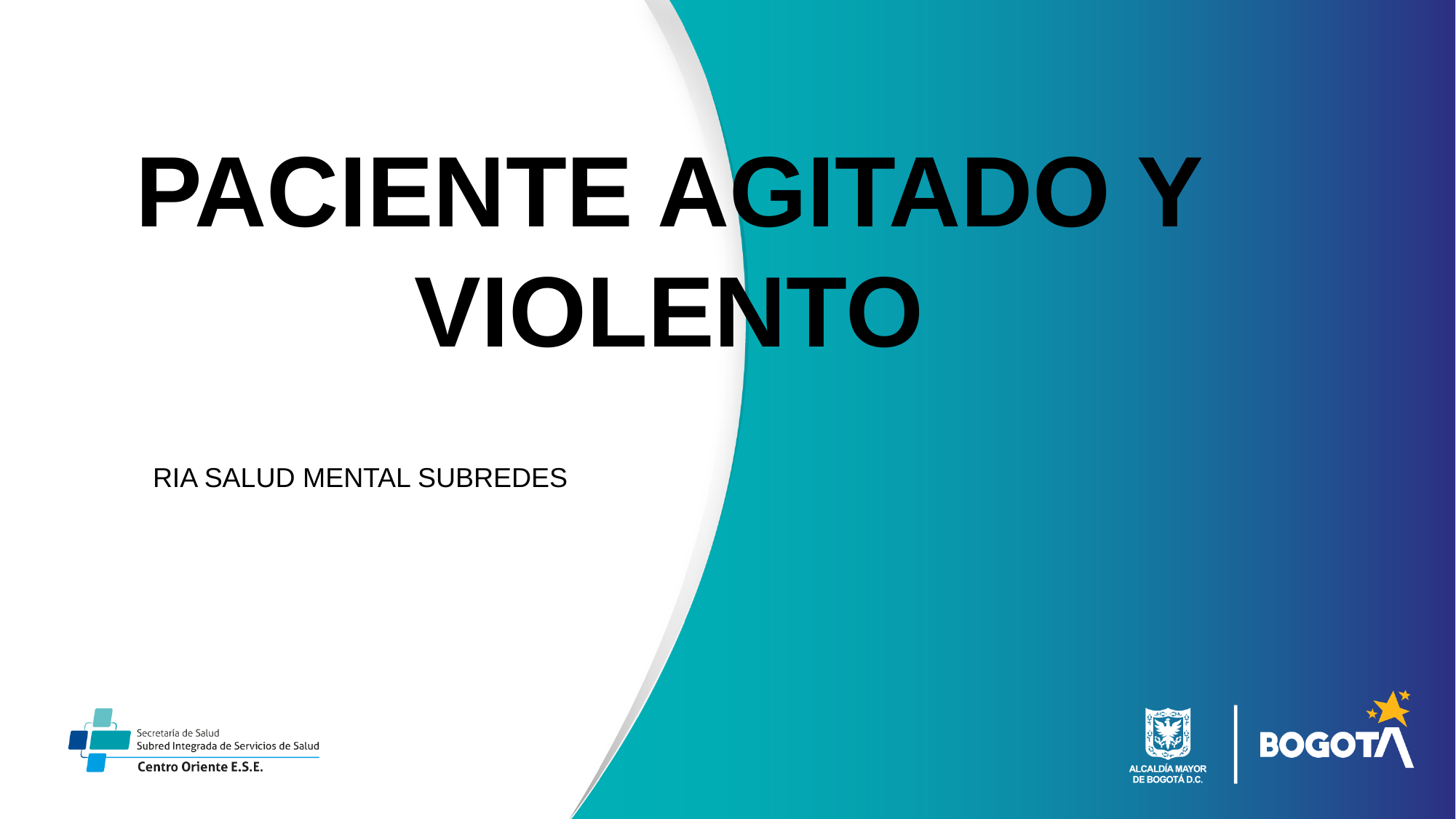

PACIENTE AGITADO Y VIOLENTO
RIA SALUD MENTAL SUBREDES